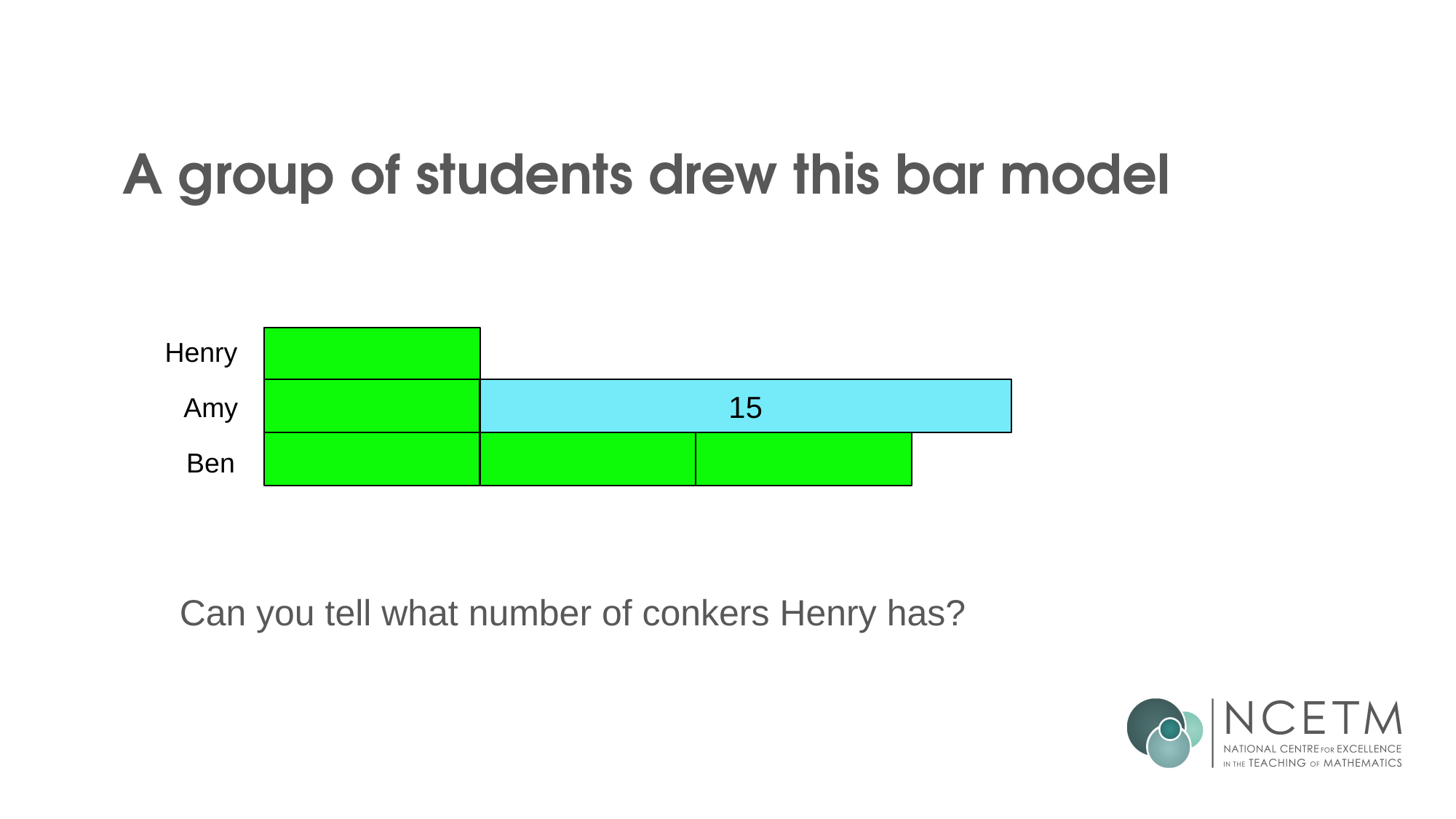

A group of students drew this bar model

Henry

15
Amy

Ben
Can you tell what number of conkers Henry has?